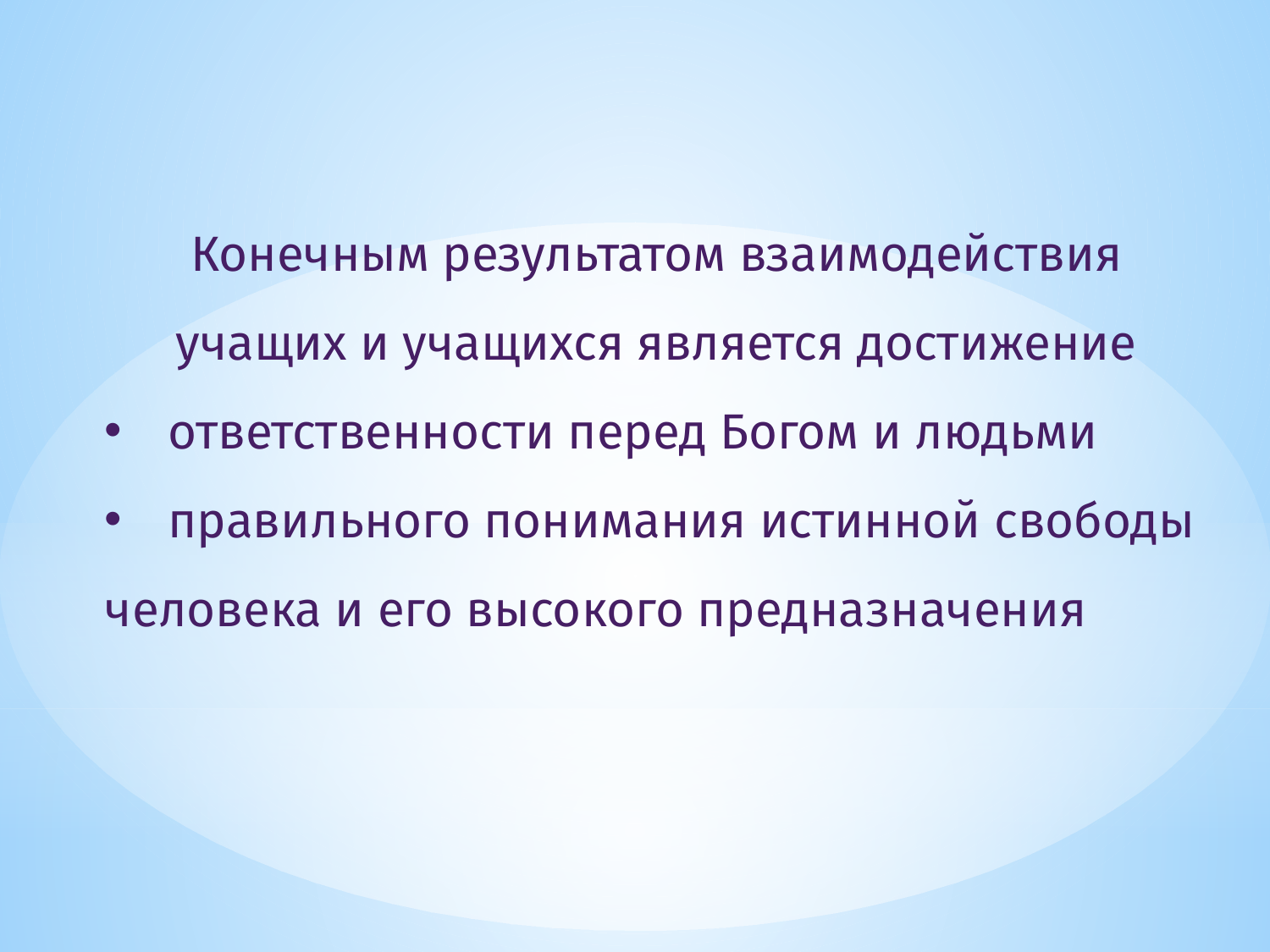

Конечным результатом взаимодействия
учащих и учащихся является достижение
ответственности перед Богом и людьми
правильного понимания истинной свободы
человека и его высокого предназначения